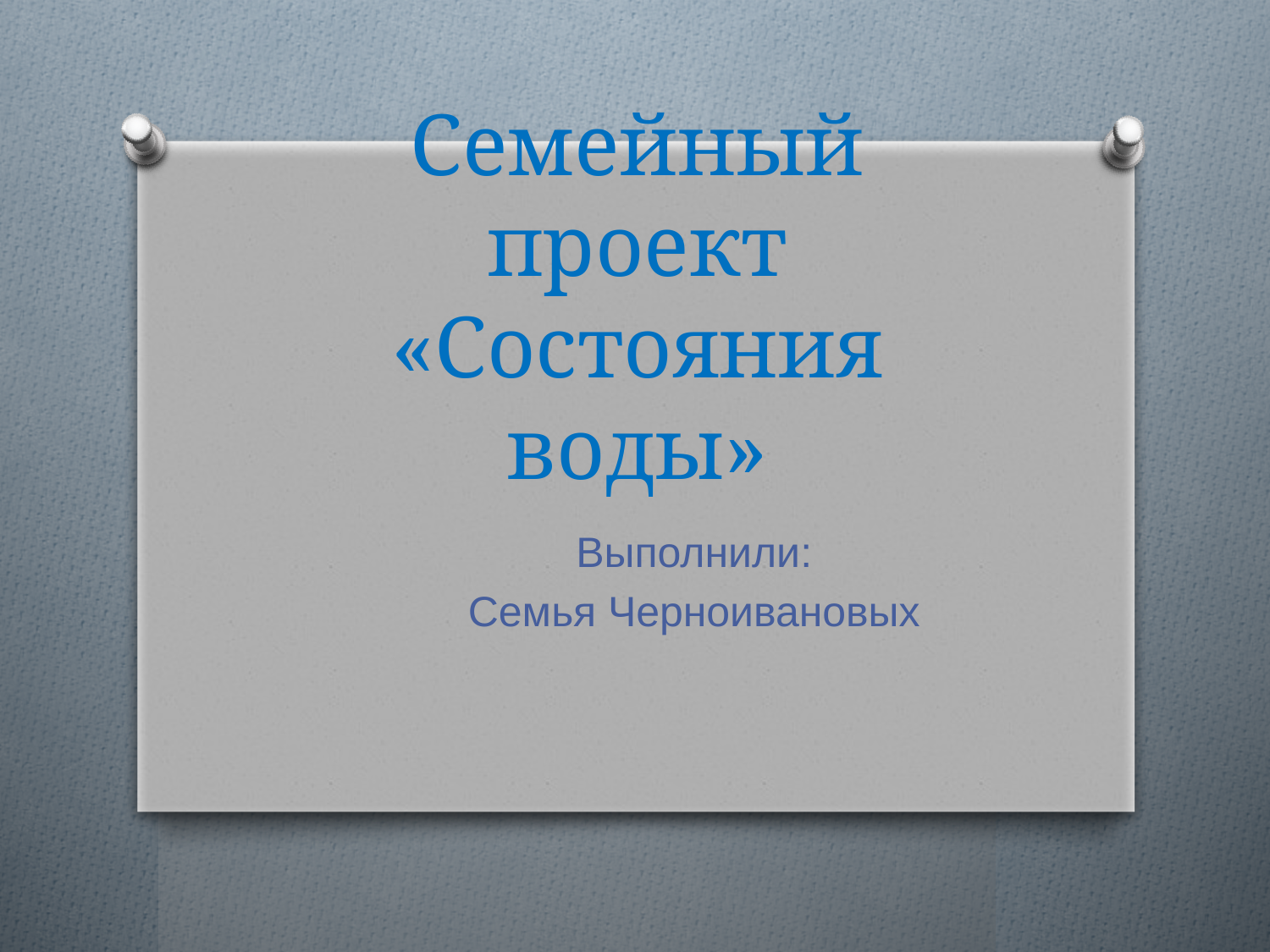

# Семейный проект «Состояния воды»
Выполнили:
Семья Черноивановых